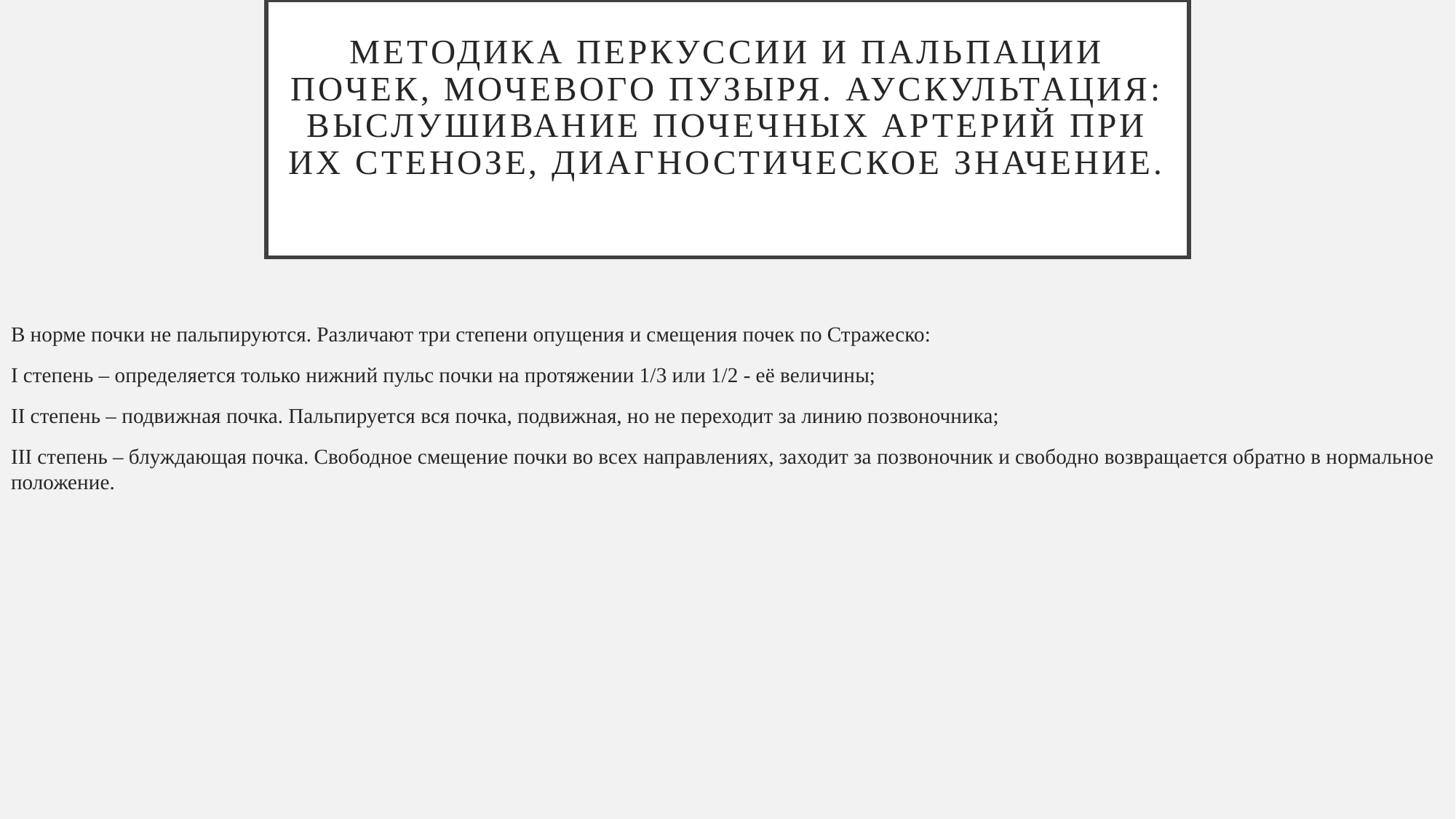

# Методика перкуссии и пальпации почек, мочевого пузыря. Аускультация: выслушивание почечных артерий при их стенозе, диагностическое значение.
В норме почки не пальпируются. Различают три степени опущения и смещения почек по Стражеско:
I степень – определяется только нижний пульс почки на протяжении 1/3 или 1/2 - её величины;
II степень – подвижная почка. Пальпируется вся почка, подвижная, но не переходит за линию позвоночника;
III степень – блуждающая почка. Свободное смещение почки во всех направлениях, заходит за позвоночник и свободно возвращается обратно в нормальное положение.